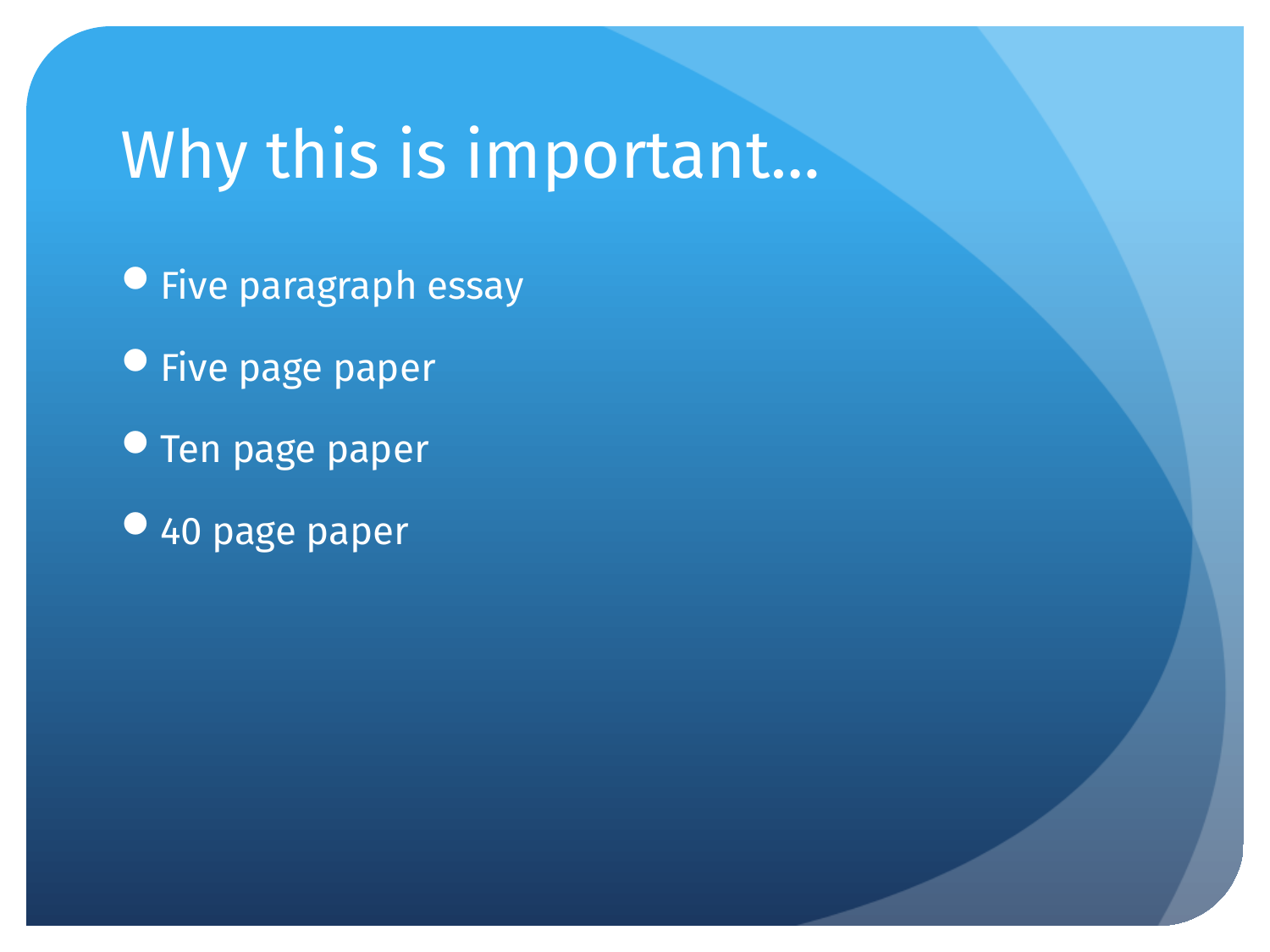

# Why this is important…
Five paragraph essay
Five page paper
Ten page paper
40 page paper